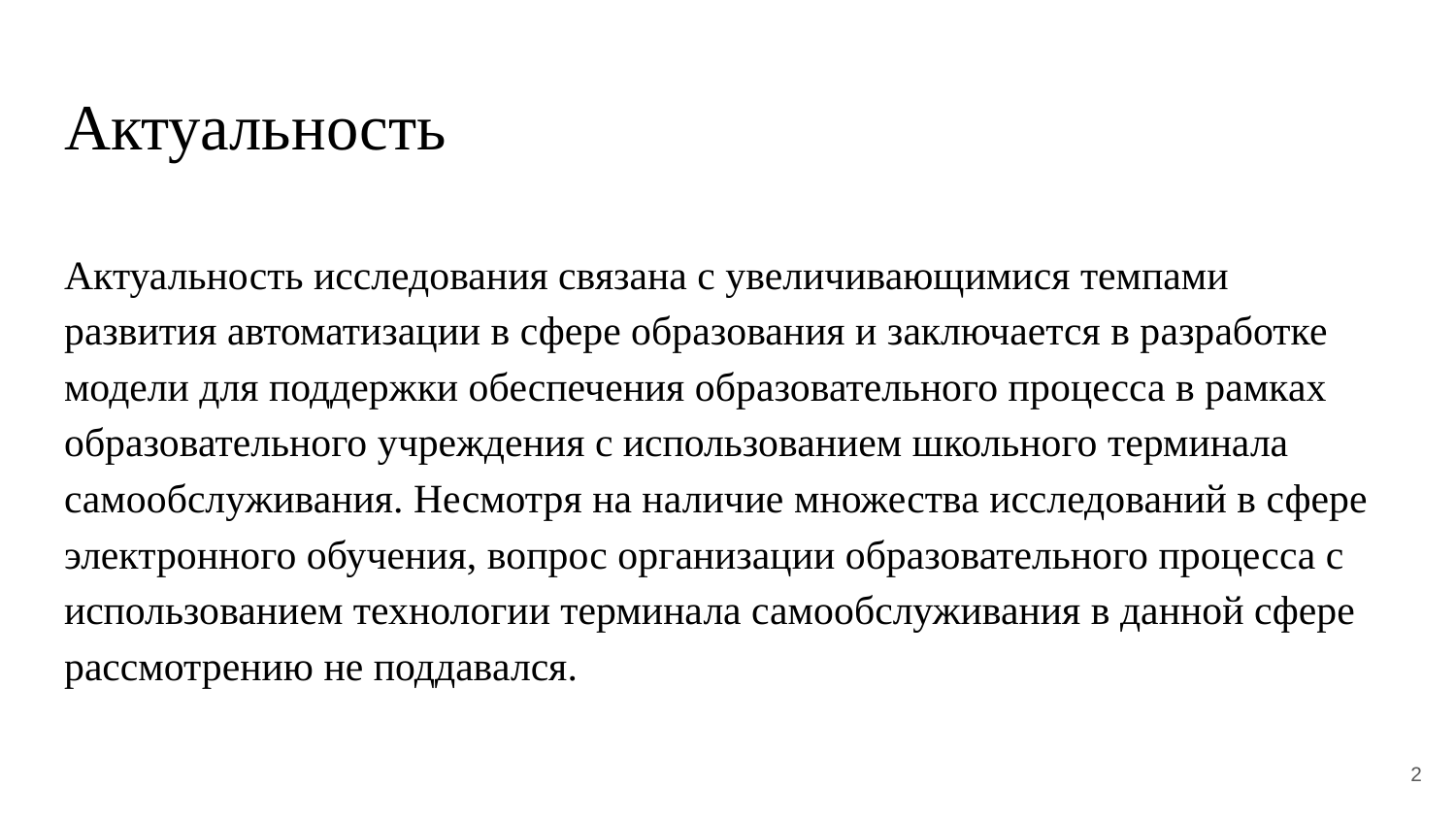

# Актуальность
Актуальность исследования связана с увеличивающимися темпами развития автоматизации в сфере образования и заключается в разработке модели для поддержки обеспечения образовательного процесса в рамках образовательного учреждения с использованием школьного терминала самообслуживания. Несмотря на наличие множества исследований в сфере электронного обучения, вопрос организации образовательного процесса с использованием технологии терминала самообслуживания в данной сфере рассмотрению не поддавался.
2